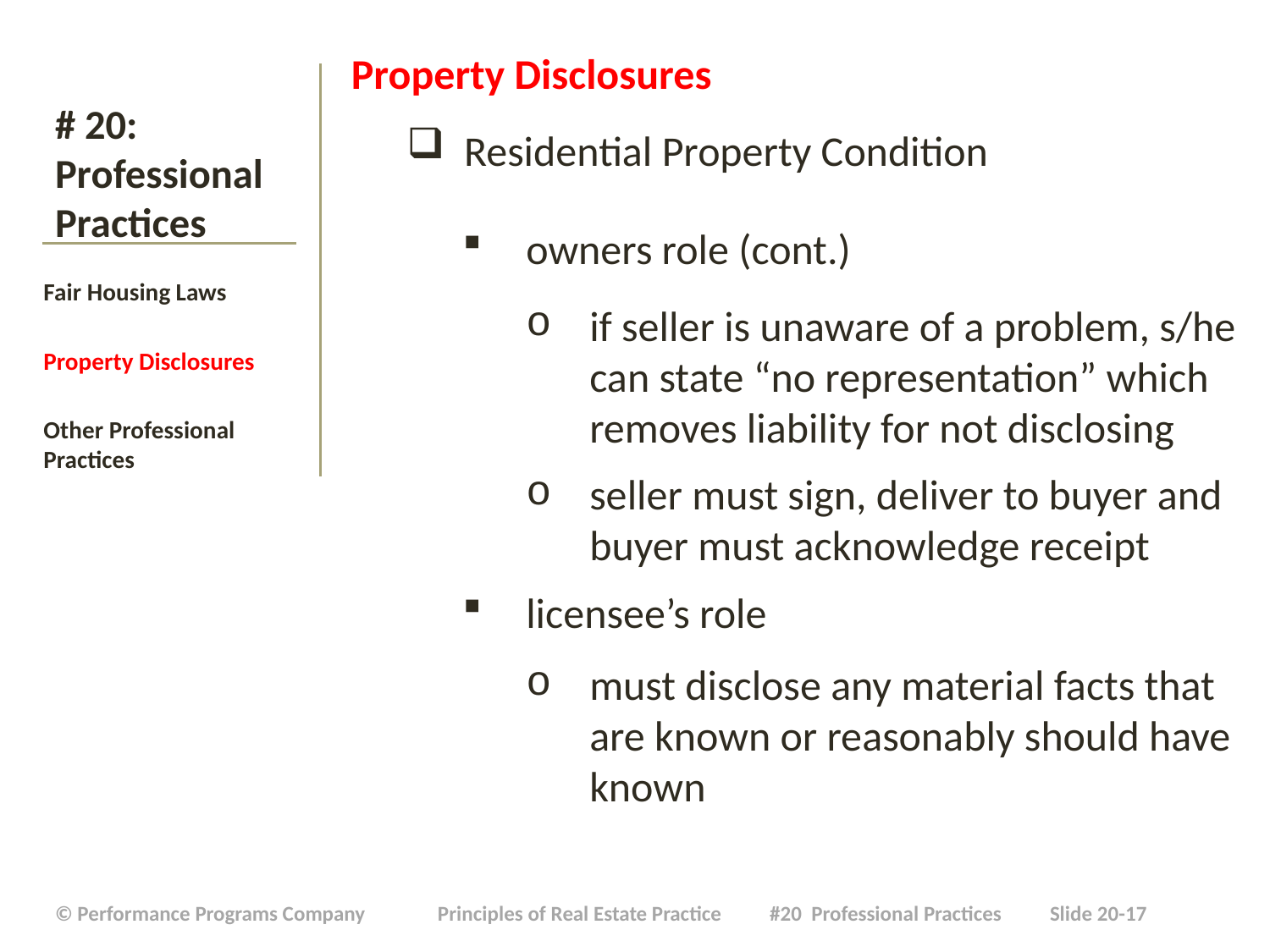

Property Disclosures

  Residential Property Condition

owners role (cont.)
if seller is unaware of a problem, s/he can state “no representation” which removes liability for not disclosing
seller must sign, deliver to buyer and buyer must acknowledge receipt
licensee’s role
must disclose any material facts that are known or reasonably should have known
# # 20: Professional Practices

Fair Housing Laws

Property Disclosures

Other Professional Practices

| © Performance Programs Company Principles of Real Estate Practice #20 Professional Practices Slide 20-17 |
| --- |